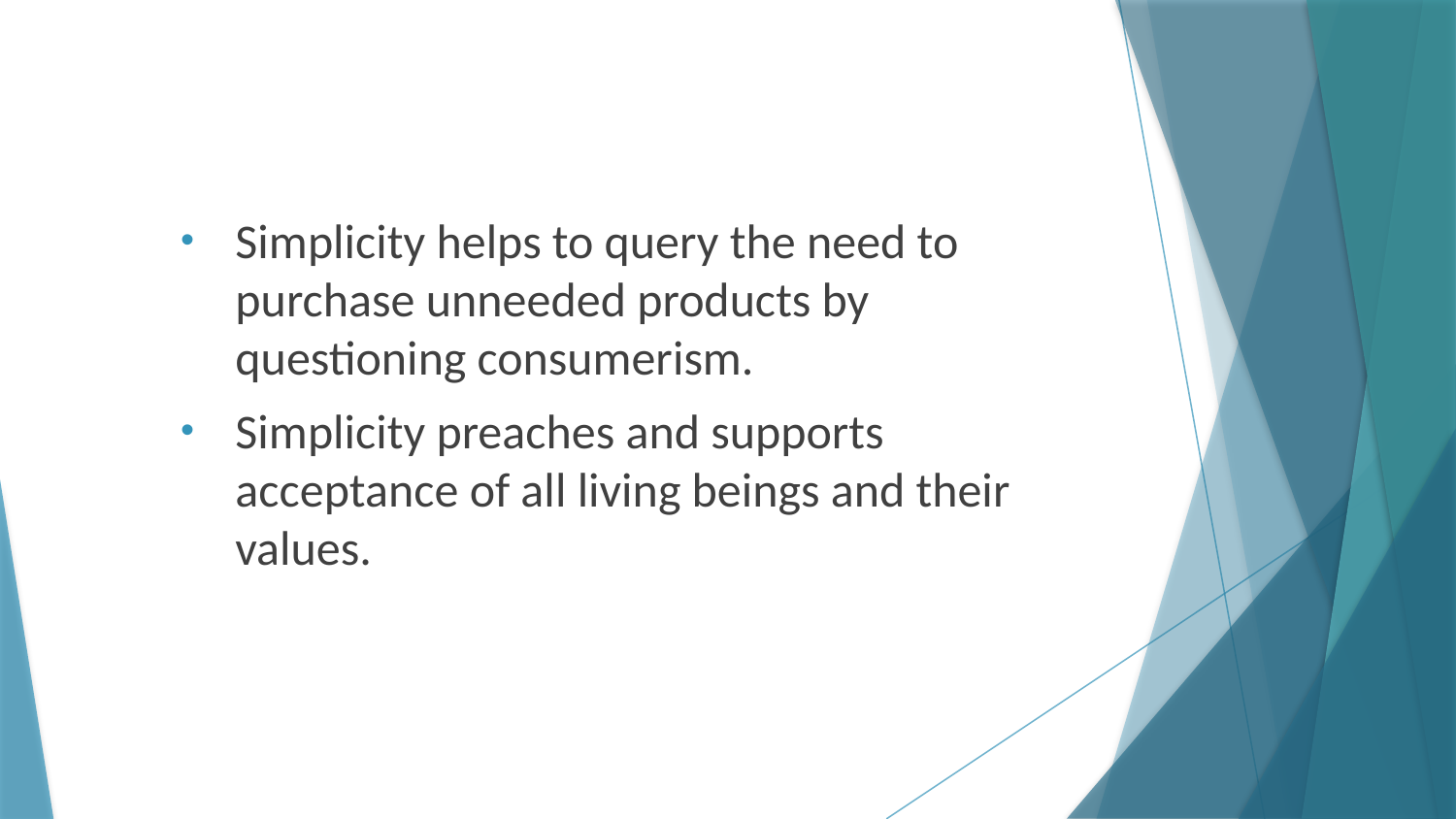

Simplicity helps to query the need to purchase unneeded products by questioning consumerism.
Simplicity preaches and supports acceptance of all living beings and their values.